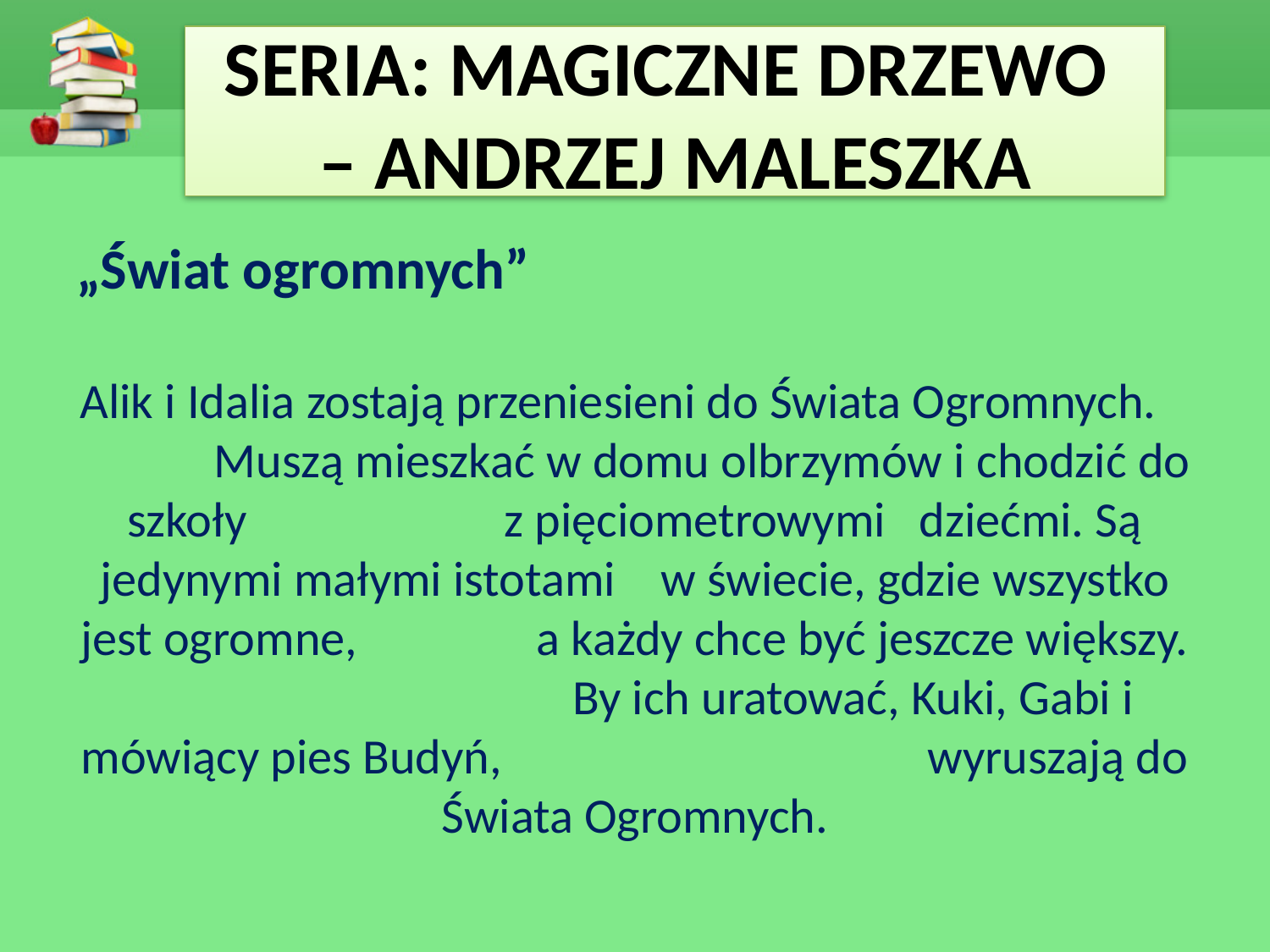

# SERIA: MAGICZNE DRZEWO – ANDRZEJ MALESZKA
„Świat ogromnych”

Alik i Idalia zostają przeniesieni do Świata Ogromnych.                Muszą mieszkać w domu olbrzymów i chodzić do szkoły                       z pięciometrowymi   dziećmi. Są jedynymi małymi istotami    w świecie, gdzie wszystko jest ogromne,                a każdy chce być jeszcze większy.                                        By ich uratować, Kuki, Gabi i mówiący pies Budyń,                                      wyruszają do Świata Ogromnych.